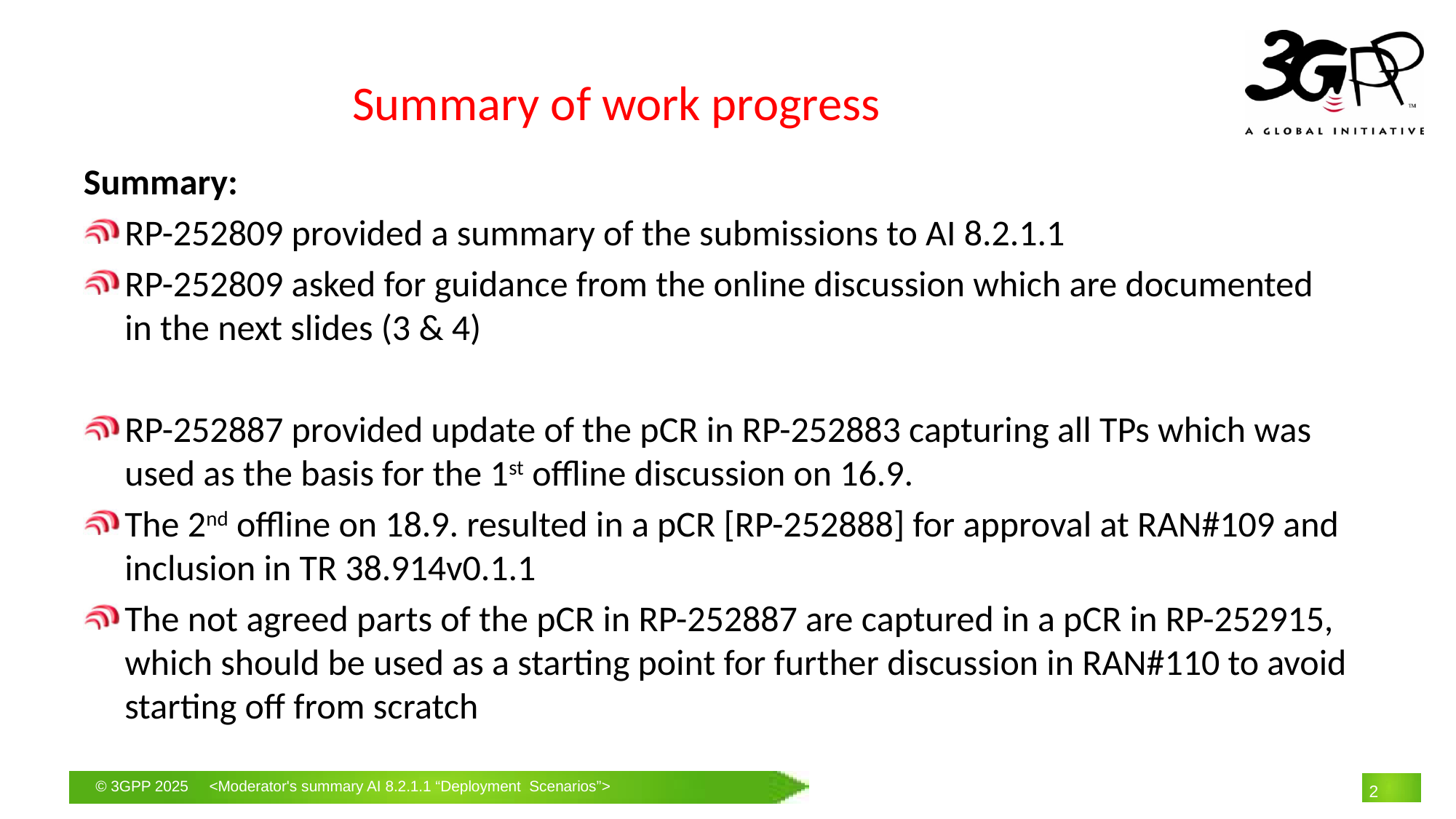

# Summary of work progress
Summary:
RP-252809 provided a summary of the submissions to AI 8.2.1.1
RP-252809 asked for guidance from the online discussion which are documented
in the next slides (3 & 4)

RP-252887 provided update of the pCR in RP-252883 capturing all TPs which was
used as the basis for the 1st offline discussion on 16.9.
The 2nd offline on 18.9. resulted in a pCR [RP-252888] for approval at RAN#109 and inclusion in TR 38.914v0.1.1
The not agreed parts of the pCR in RP-252887 are captured in a pCR in RP-252915, which should be used as a starting point for further discussion in RAN#110 to avoid starting off from scratch
2